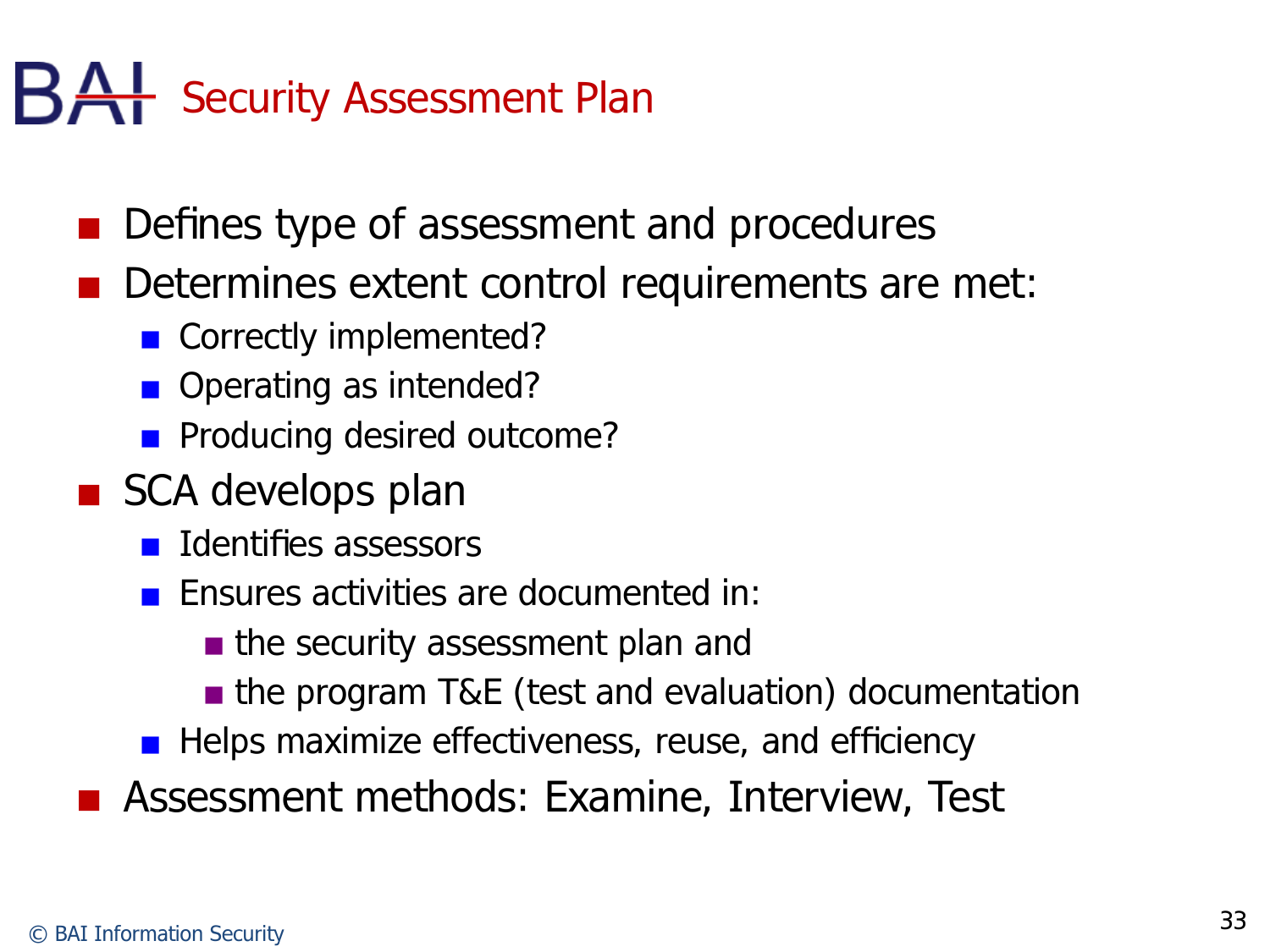

# Security Assessment Plan
Defines type of assessment and procedures
Determines extent control requirements are met:
Correctly implemented?
Operating as intended?
Producing desired outcome?
SCA develops plan
Identifies assessors
Ensures activities are documented in:
the security assessment plan and
the program T&E (test and evaluation) documentation
Helps maximize effectiveness, reuse, and efficiency
Assessment methods: Examine, Interview, Test